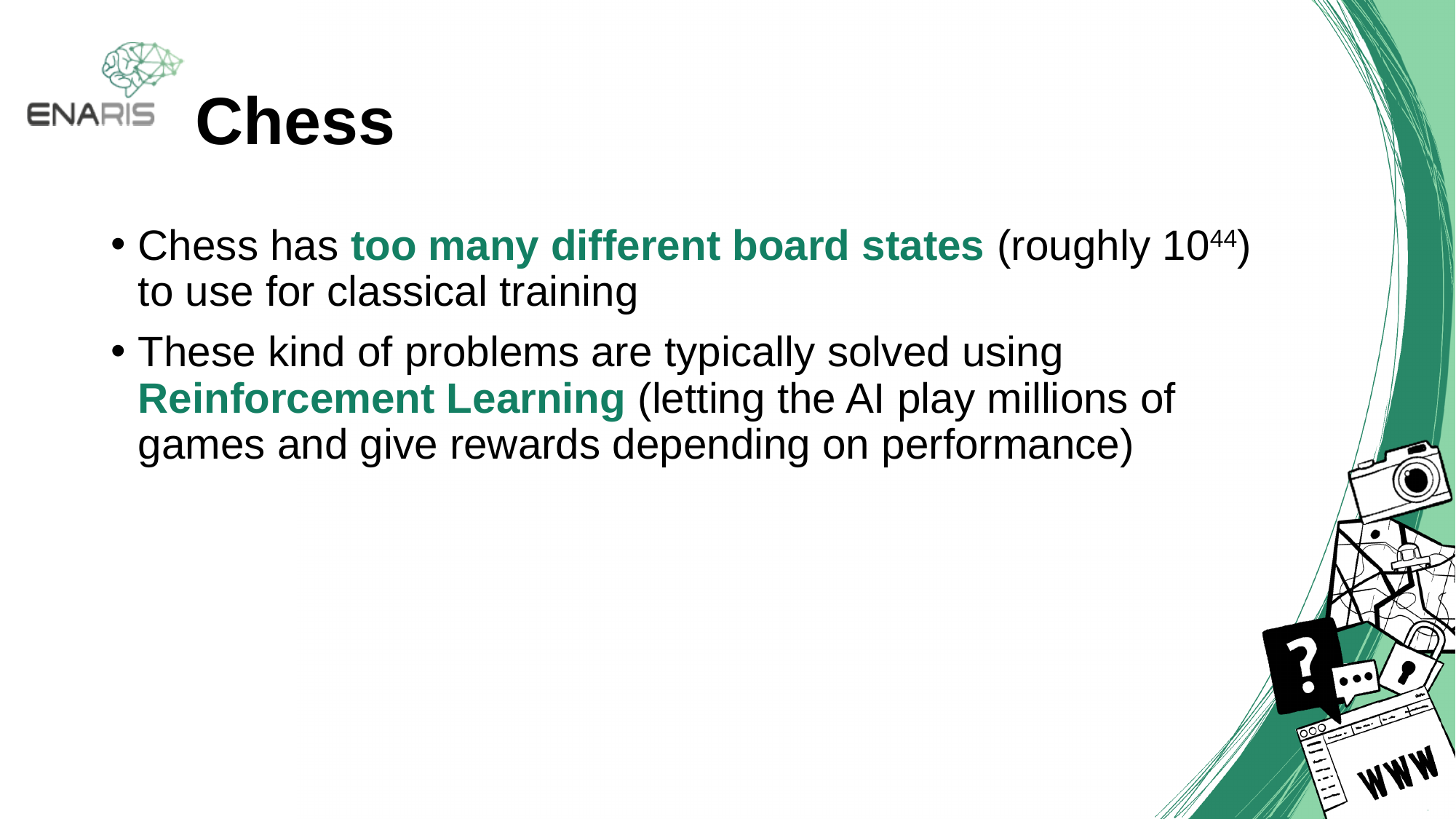

# Chess
Chess has too many different board states (roughly 1044) to use for classical training
These kind of problems are typically solved using Reinforcement Learning (letting the AI play millions of games and give rewards depending on performance)